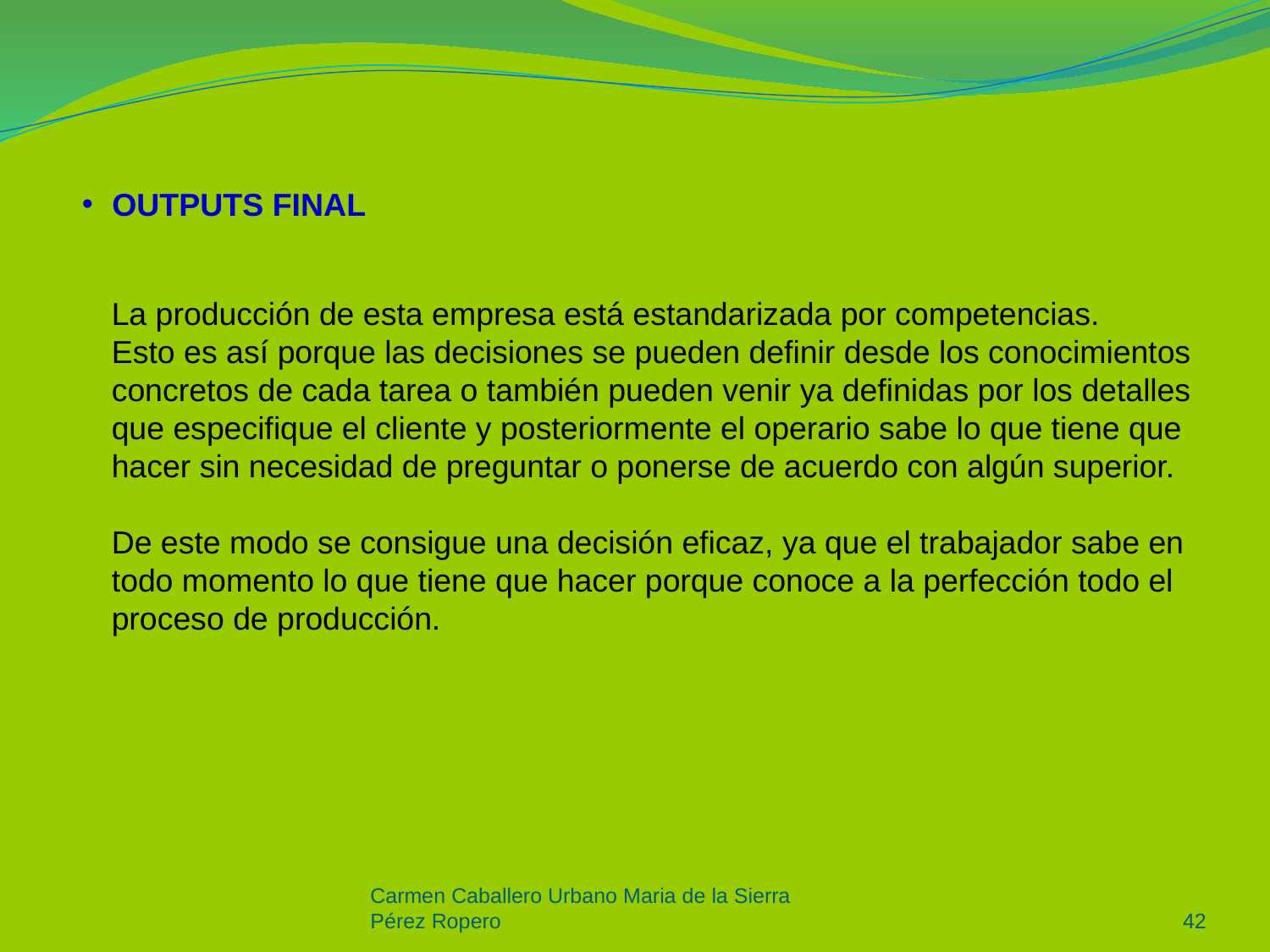

OUTPUTS FINAL
La producción de esta empresa está estandarizada por competencias.
Esto es así porque las decisiones se pueden definir desde los conocimientos  concretos de cada tarea o también pueden venir ya definidas por los detalles que especifique el cliente y posteriormente el operario sabe lo que tiene que hacer sin necesidad de preguntar o ponerse de acuerdo con algún superior.

De este modo se consigue una decisión eficaz, ya que el trabajador sabe en todo momento lo que tiene que hacer porque conoce a la perfección todo el proceso de producción.
Carmen Caballero Urbano Maria de la Sierra Pérez Ropero
42